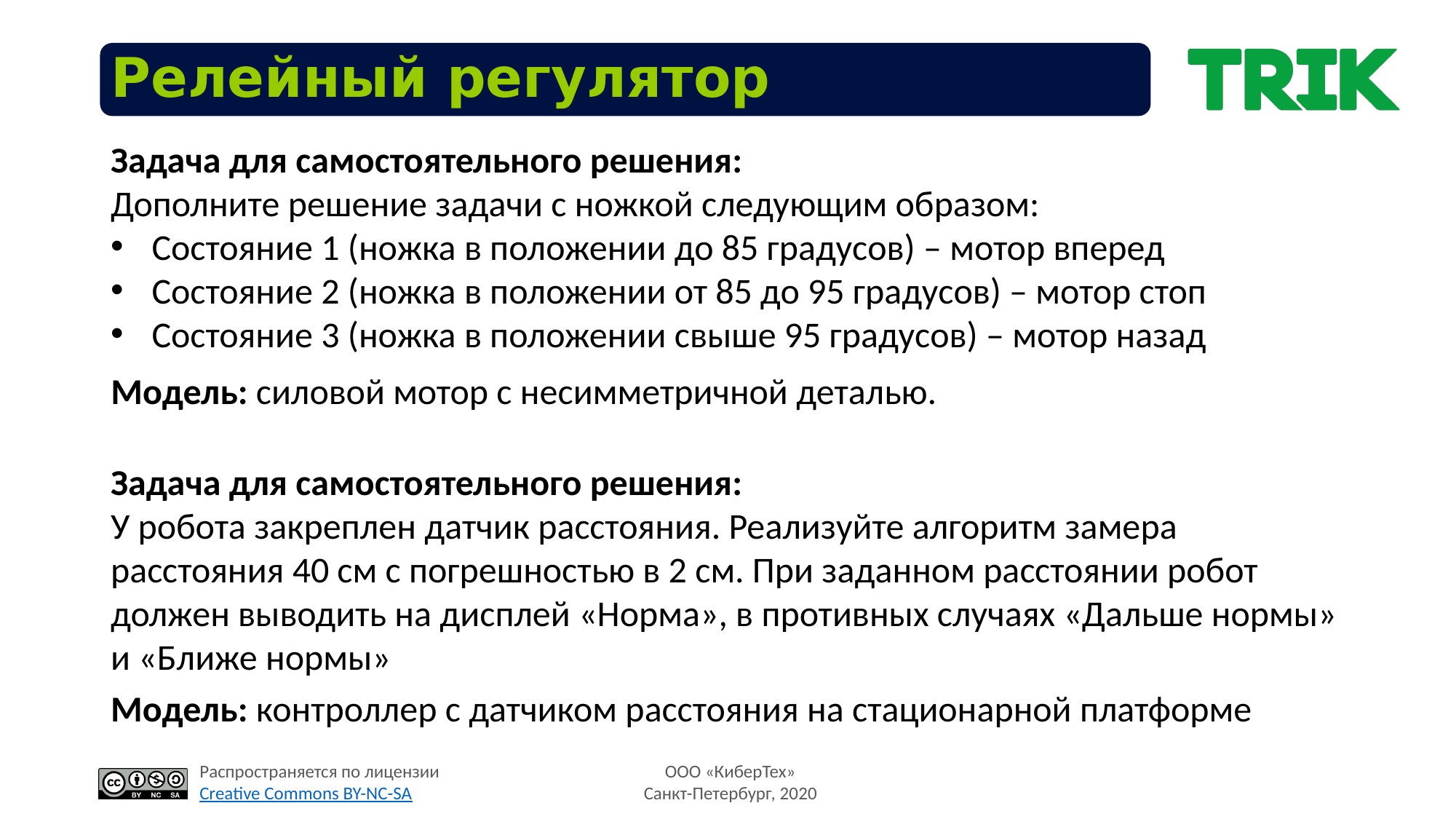

# Релейный регулятор
Задача для самостоятельного решения:
Дополните решение задачи с ножкой следующим образом:
Состояние 1 (ножка в положении до 85 градусов) – мотор вперед
Состояние 2 (ножка в положении от 85 до 95 градусов) – мотор стоп
Состояние 3 (ножка в положении свыше 95 градусов) – мотор назад
Модель: силовой мотор с несимметричной деталью.
Задача для самостоятельного решения:
У робота закреплен датчик расстояния. Реализуйте алгоритм замера расстояния 40 см с погрешностью в 2 см. При заданном расстоянии робот должен выводить на дисплей «Норма», в противных случаях «Дальше нормы» и «Ближе нормы»
Модель: контроллер с датчиком расстояния на стационарной платформе